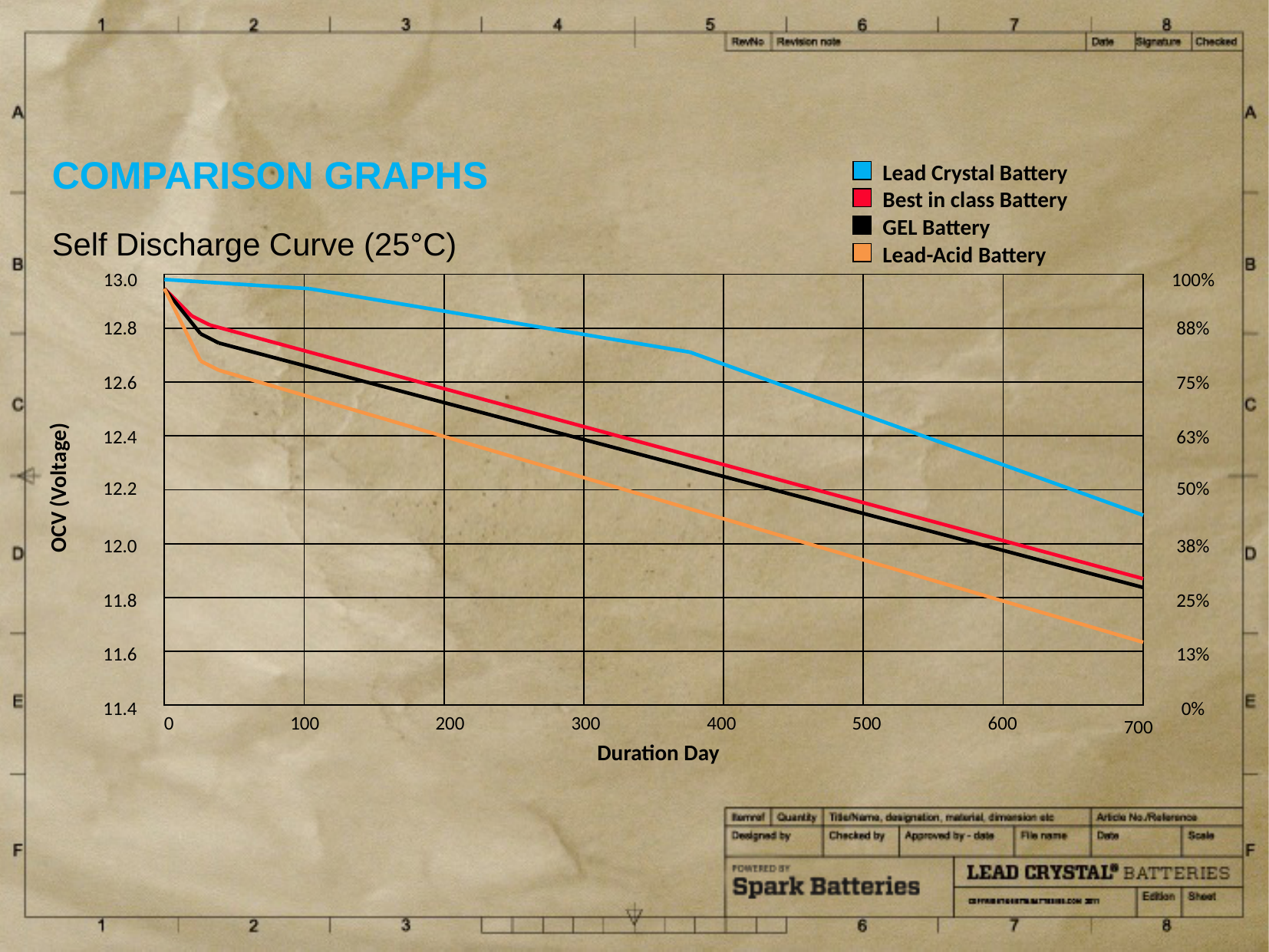

COMPARISON GRAPHS
Self Discharge Curve (25°C)
Lead Crystal Battery

Best in class Battery

GEL Battery

Lead-Acid Battery

13.0
100%
|  |  |  |  |  |  |  |
| --- | --- | --- | --- | --- | --- | --- |
|  |  |  |  |  |  |  |
|  |  |  |  |  |  |  |
|  |  |  |  |  |  |  |
|  |  |  |  |  |  |  |
|  |  |  |  |  |  |  |
|  |  |  |  |  |  |  |
|  |  |  |  |  |  |  |

12.8
88%

12.6
75%

12.4
63%
OCV (Voltage)
12.2
50%
12.0
38%
11.8
25%
11.6
13%
11.4
0%
0
100
200
300
400
500
600
700
Duration Day